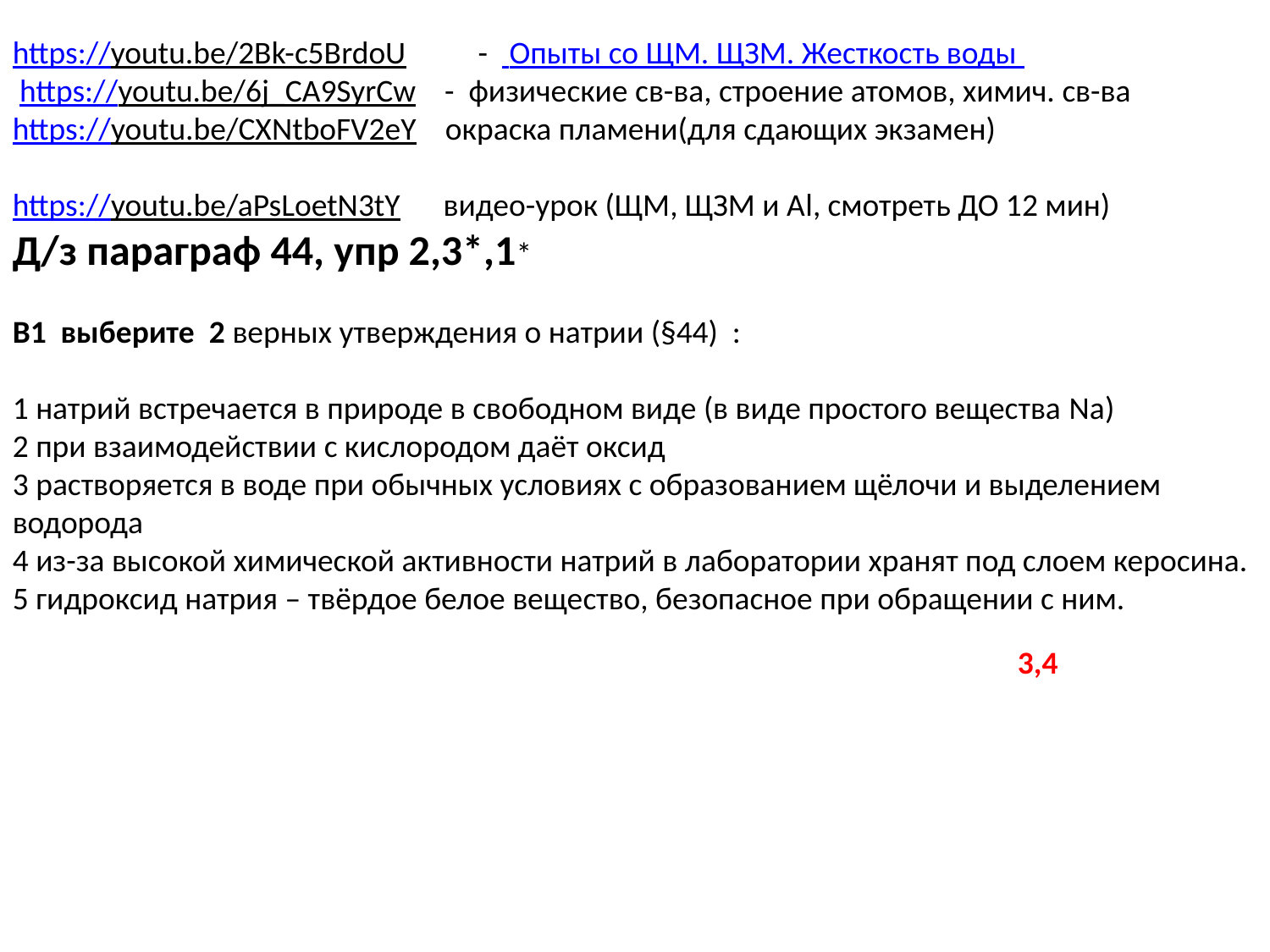

https://youtu.be/2Bk-c5BrdoU          -   Опыты со ЩМ. ЩЗМ. Жесткость воды
 https://youtu.be/6j_CA9SyrCw    -  физические св-ва, строение атомов, химич. св-ва       https://youtu.be/CXNtboFV2eY    окраска пламени(для сдающих экзамен)

https://youtu.be/aPsLoetN3tY      видео-урок (ЩМ, ЩЗМ и Аl, смотреть ДО 12 мин)
Д/з параграф 44, упр 2,3*,1*

В1  выберите  2 верных утверждения о натрии (§44)  :

1 натрий встречается в природе в свободном виде (в виде простого вещества Na)
2 при взаимодействии с кислородом даёт оксид
3 растворяется в воде при обычных условиях с образованием щёлочи и выделением водорода
4 из-за высокой химической активности натрий в лаборатории хранят под слоем керосина.
5 гидроксид натрия – твёрдое белое вещество, безопасное при обращении с ним.

3,4